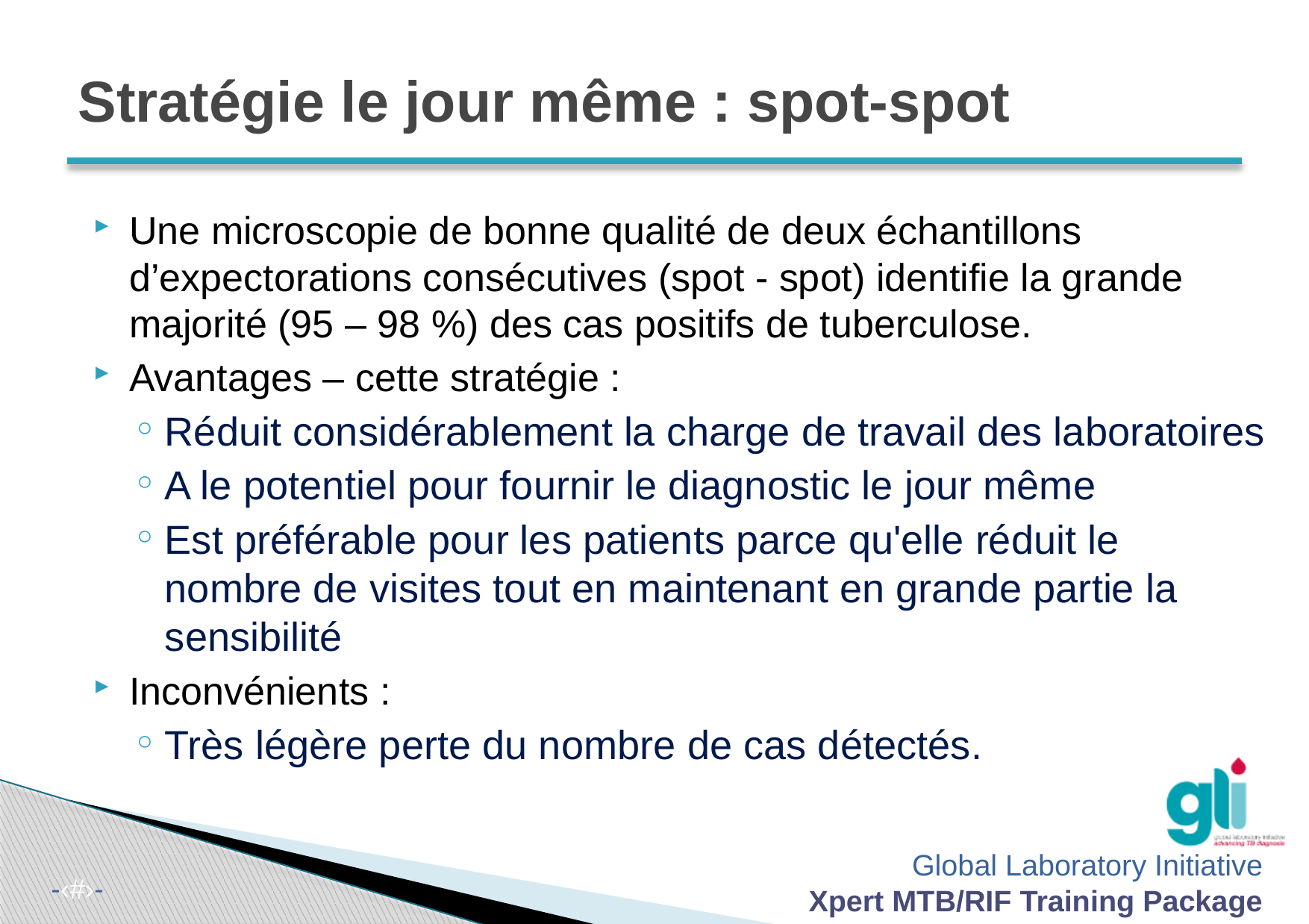

# Stratégie le jour même : spot-spot
Une microscopie de bonne qualité de deux échantillons d’expectorations consécutives (spot - spot) identifie la grande majorité (95 – 98 %) des cas positifs de tuberculose.
Avantages – cette stratégie :
Réduit considérablement la charge de travail des laboratoires
A le potentiel pour fournir le diagnostic le jour même
Est préférable pour les patients parce qu'elle réduit le nombre de visites tout en maintenant en grande partie la sensibilité
Inconvénients :
Très légère perte du nombre de cas détectés.